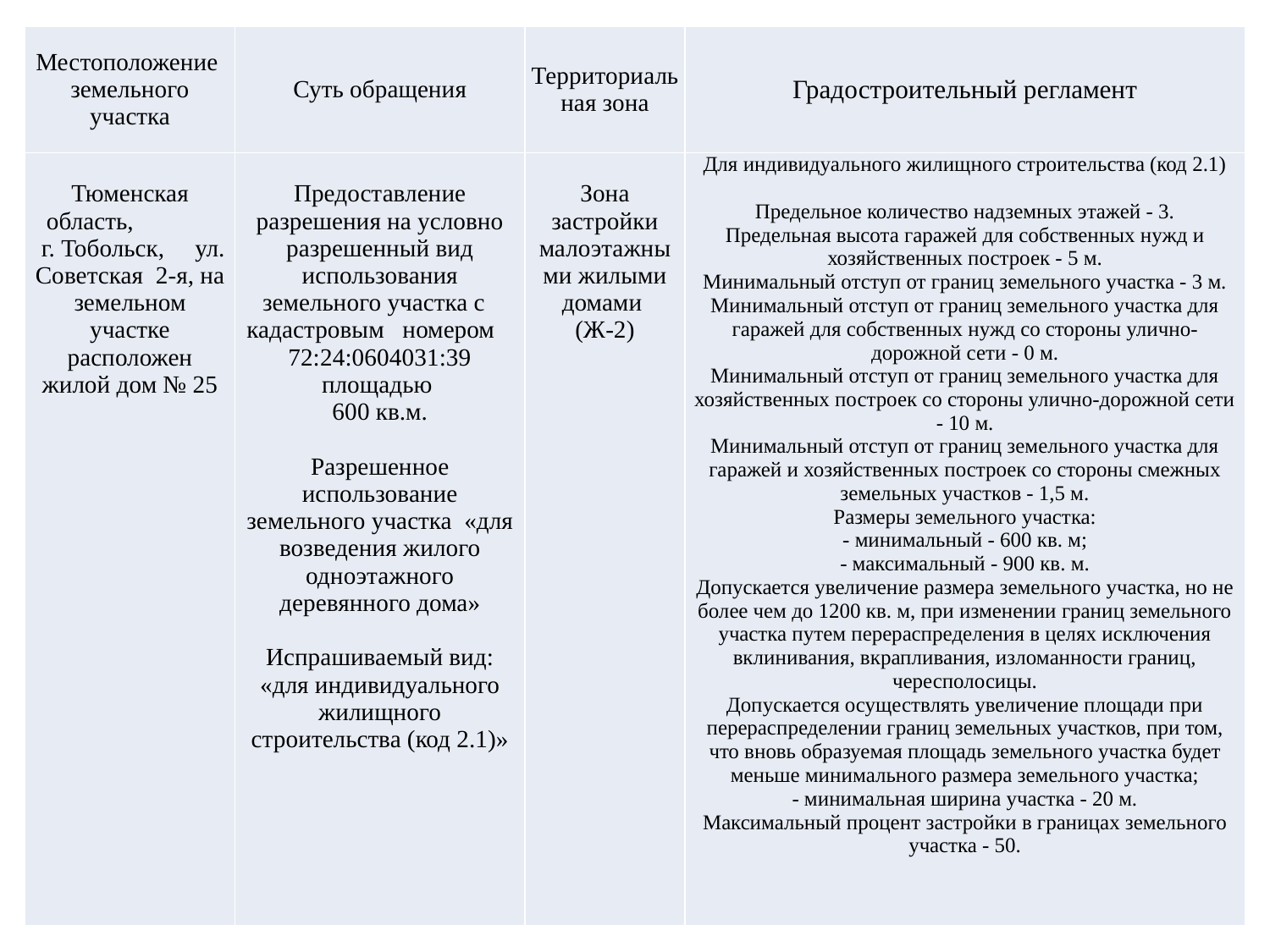

| Местоположение земельного участка | Суть обращения | Территориальная зона | Градостроительный регламент |
| --- | --- | --- | --- |
| Тюменская область, г. Тобольск, ул. Советская 2-я, на земельном участке расположен жилой дом № 25 | Предоставление разрешения на условно разрешенный вид использования земельного участка с кадастровым номером 72:24:0604031:39 площадью 600 кв.м. Разрешенное использование земельного участка «для возведения жилого одноэтажного деревянного дома» Испрашиваемый вид: «для индивидуального жилищного строительства (код 2.1)» | Зона застройки малоэтажными жилыми домами (Ж-2) | Для индивидуального жилищного строительства (код 2.1) Предельное количество надземных этажей - 3. Предельная высота гаражей для собственных нужд и хозяйственных построек - 5 м. Минимальный отступ от границ земельного участка - 3 м. Минимальный отступ от границ земельного участка для гаражей для собственных нужд со стороны улично-дорожной сети - 0 м. Минимальный отступ от границ земельного участка для хозяйственных построек со стороны улично-дорожной сети - 10 м. Минимальный отступ от границ земельного участка для гаражей и хозяйственных построек со стороны смежных земельных участков - 1,5 м. Размеры земельного участка: - минимальный - 600 кв. м; - максимальный - 900 кв. м. Допускается увеличение размера земельного участка, но не более чем до 1200 кв. м, при изменении границ земельного участка путем перераспределения в целях исключения вклинивания, вкрапливания, изломанности границ, чересполосицы. Допускается осуществлять увеличение площади при перераспределении границ земельных участков, при том, что вновь образуемая площадь земельного участка будет меньше минимального размера земельного участка; - минимальная ширина участка - 20 м. Максимальный процент застройки в границах земельного участка - 50. |